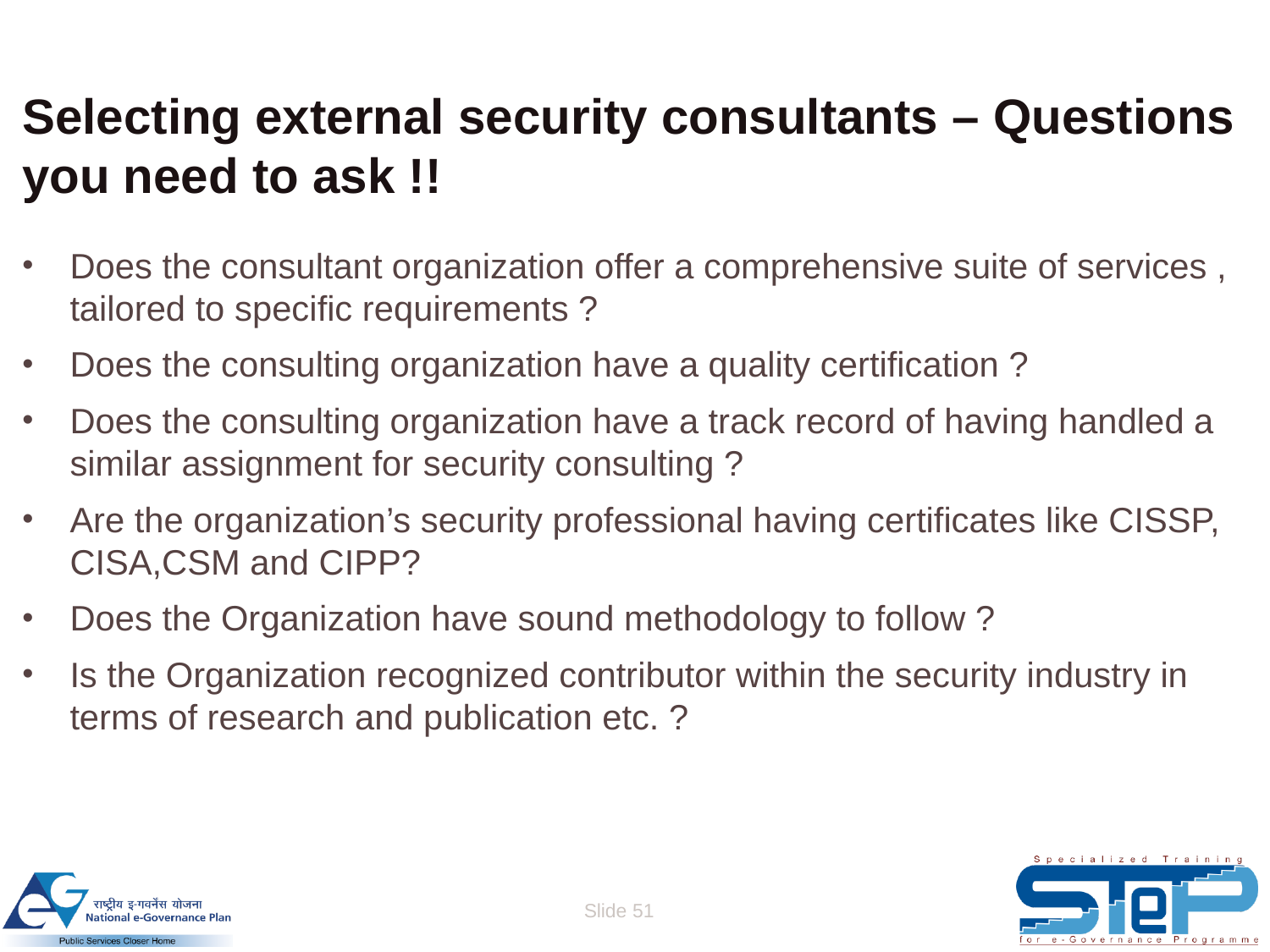

# Selecting external security consultants – Questions you need to ask !!
Does the consultant organization offer a comprehensive suite of services , tailored to specific requirements ?
Does the consulting organization have a quality certification ?
Does the consulting organization have a track record of having handled a similar assignment for security consulting ?
Are the organization’s security professional having certificates like CISSP, CISA,CSM and CIPP?
Does the Organization have sound methodology to follow ?
Is the Organization recognized contributor within the security industry in terms of research and publication etc. ?